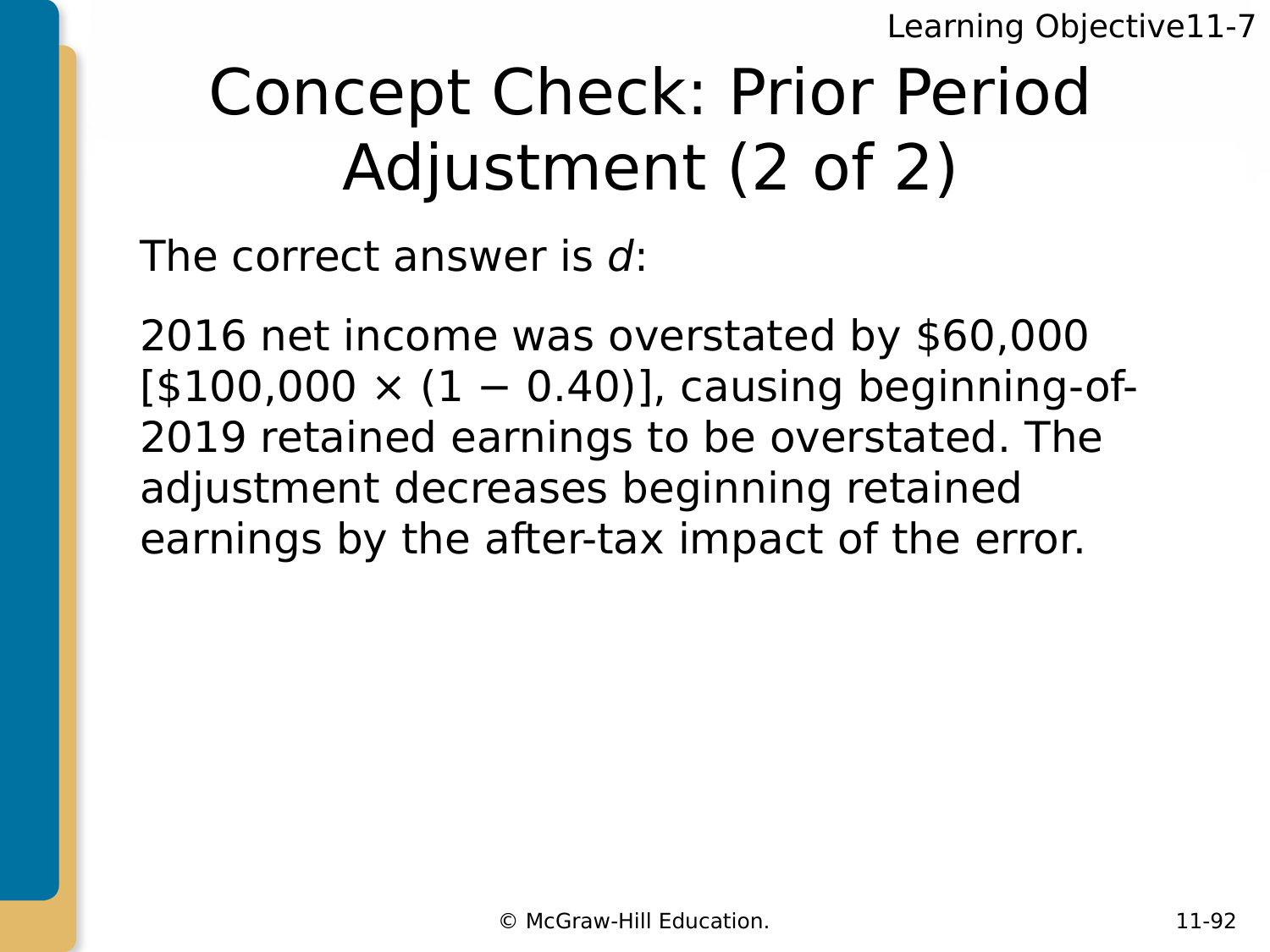

Learning Objective11-7
# Concept Check: Prior Period Adjustment (2 of 2)
The correct answer is d:
2016 net income was overstated by $60,000 [$100,000 × (1 − 0.40)], causing beginning-of-2019 retained earnings to be overstated. The adjustment decreases beginning retained earnings by the after-tax impact of the error.